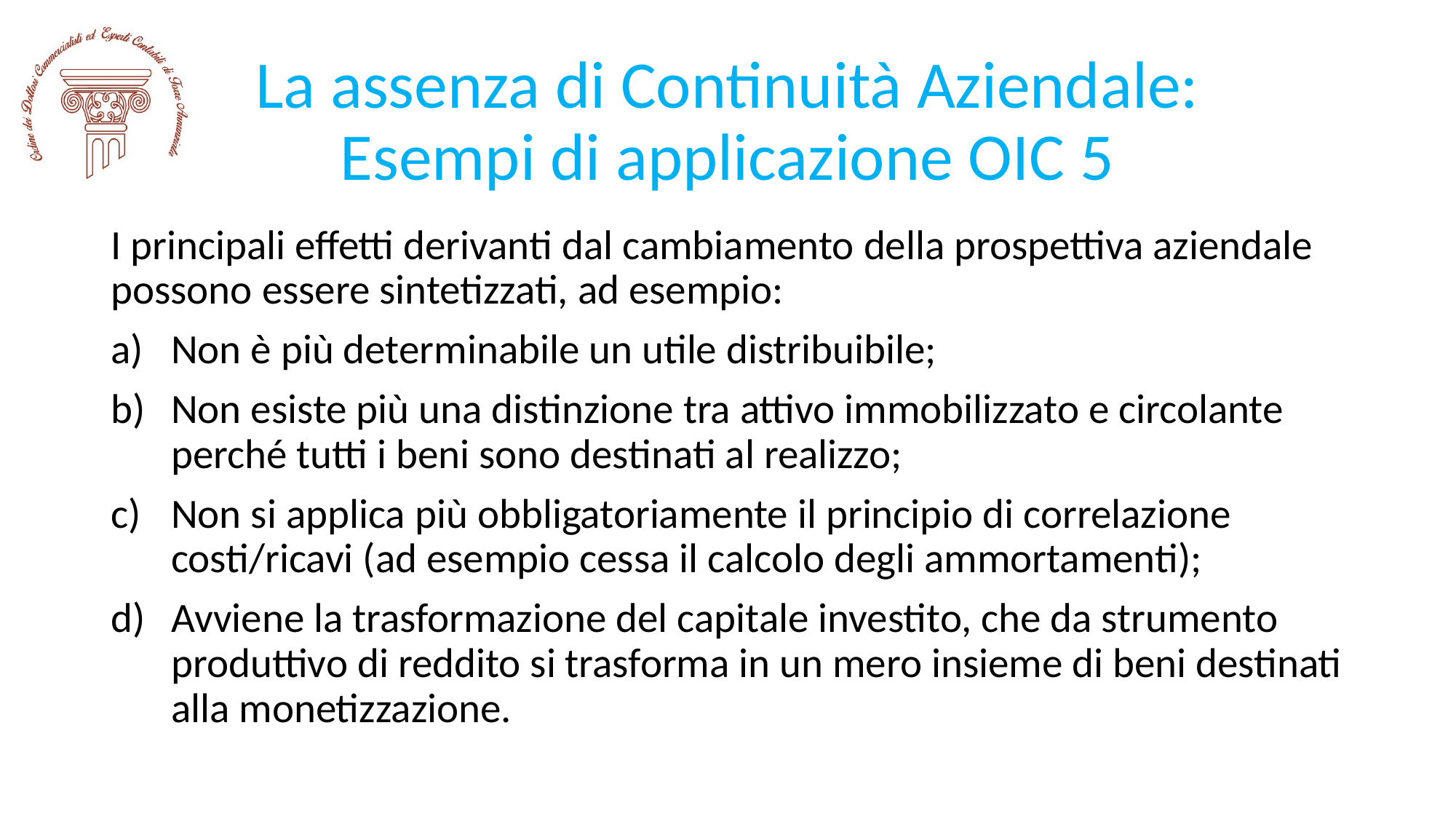

# La assenza di Continuità Aziendale: Esempi di applicazione OIC 5
I principali effetti derivanti dal cambiamento della prospettiva aziendale possono essere sintetizzati, ad esempio:
Non è più determinabile un utile distribuibile;
Non esiste più una distinzione tra attivo immobilizzato e circolante perché tutti i beni sono destinati al realizzo;
Non si applica più obbligatoriamente il principio di correlazione costi/ricavi (ad esempio cessa il calcolo degli ammortamenti);
Avviene la trasformazione del capitale investito, che da strumento produttivo di reddito si trasforma in un mero insieme di beni destinati alla monetizzazione.